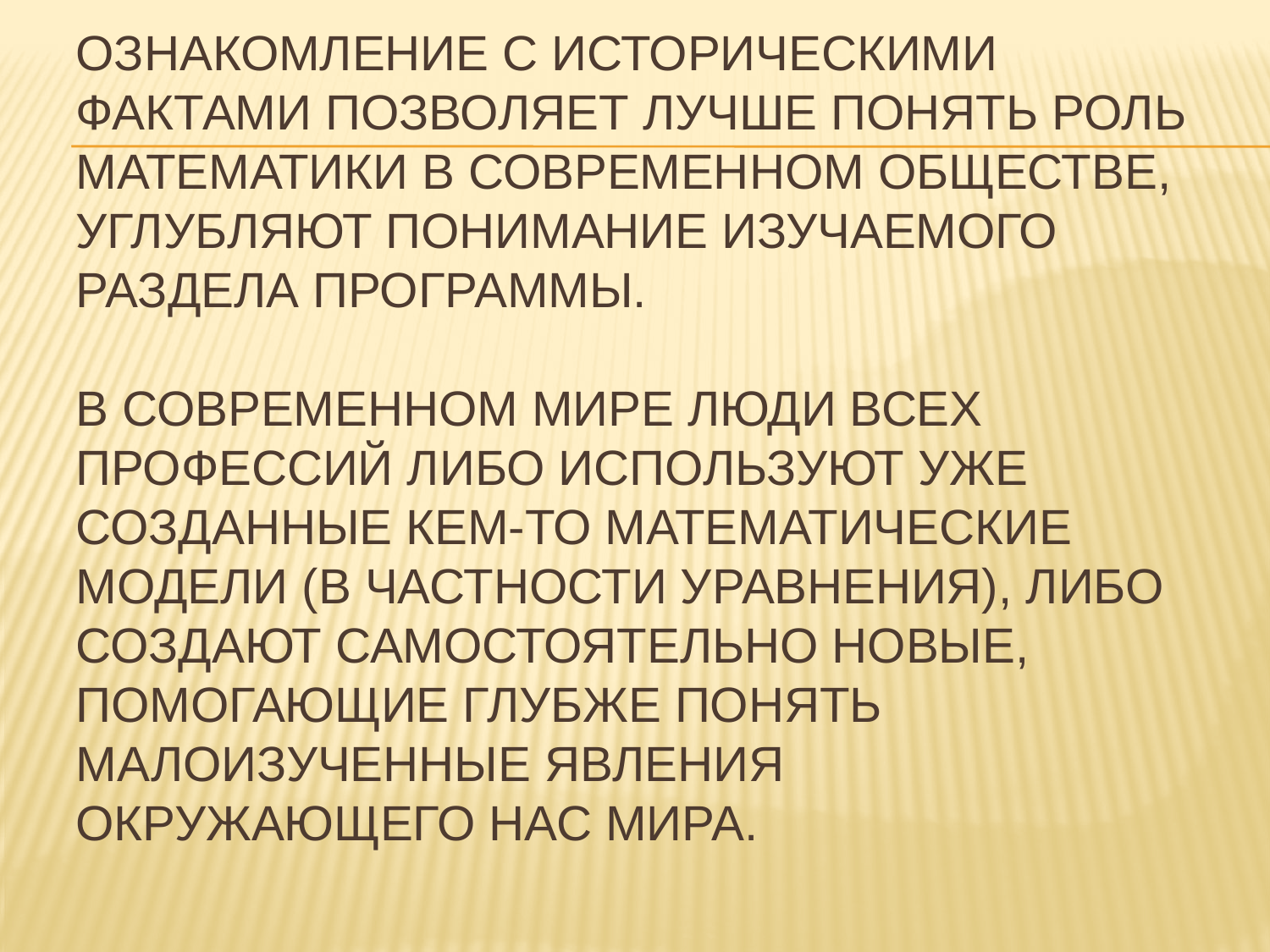

# Ознакомление с историческими фактами позволяет лучше понять роль математики в современном обществе, углубляют понимание изучаемого раздела программы. В современном мире люди всех профессий либо используют уже созданные кем-то математические модели (в частности уравнения), либо создают самостоятельно новые, помогающие глубже понять малоизученные явления окружающего нас мира.